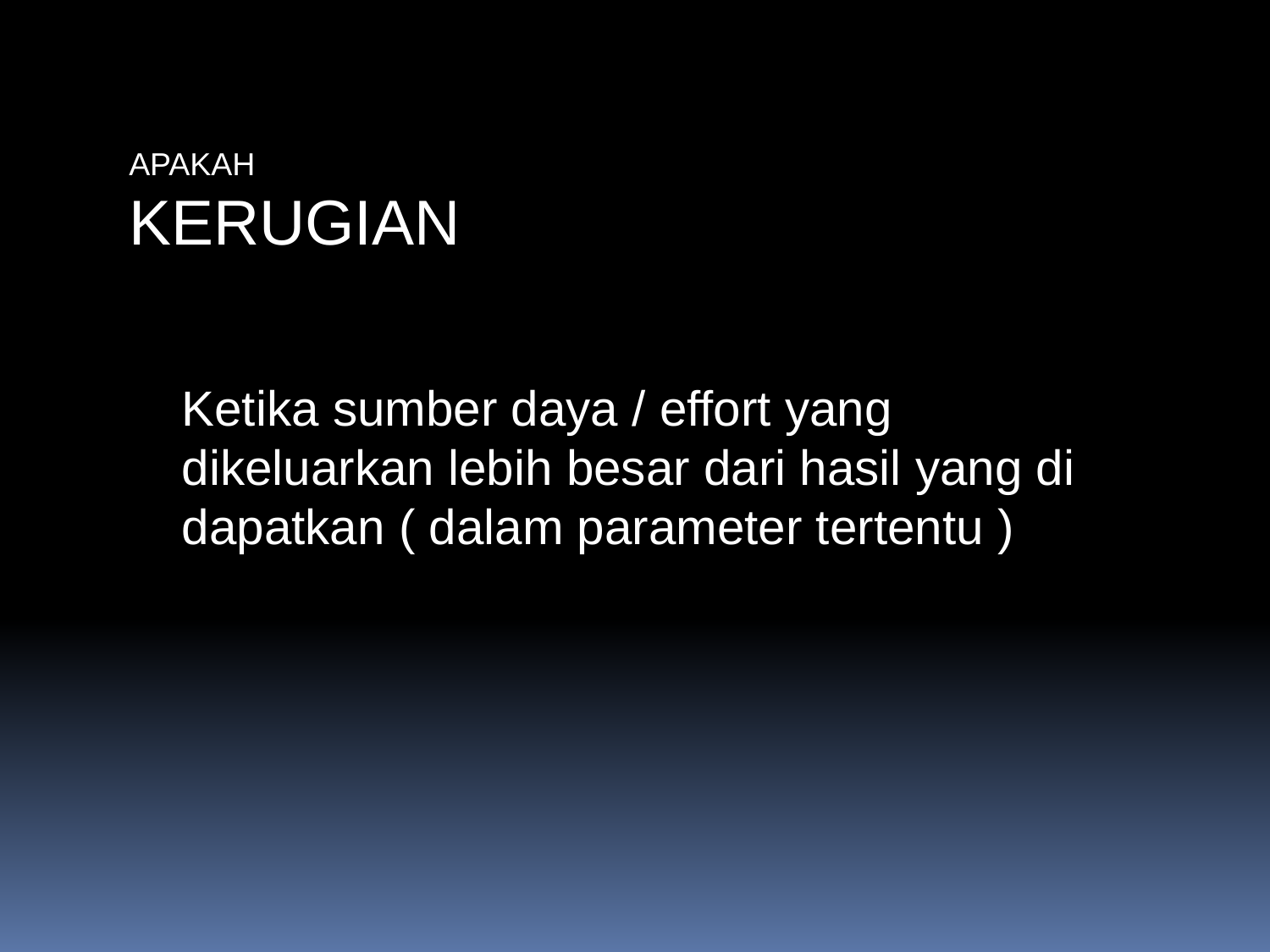

APAKAH KERUGIAN
Ketika sumber daya / effort yang dikeluarkan lebih besar dari hasil yang di dapatkan ( dalam parameter tertentu )